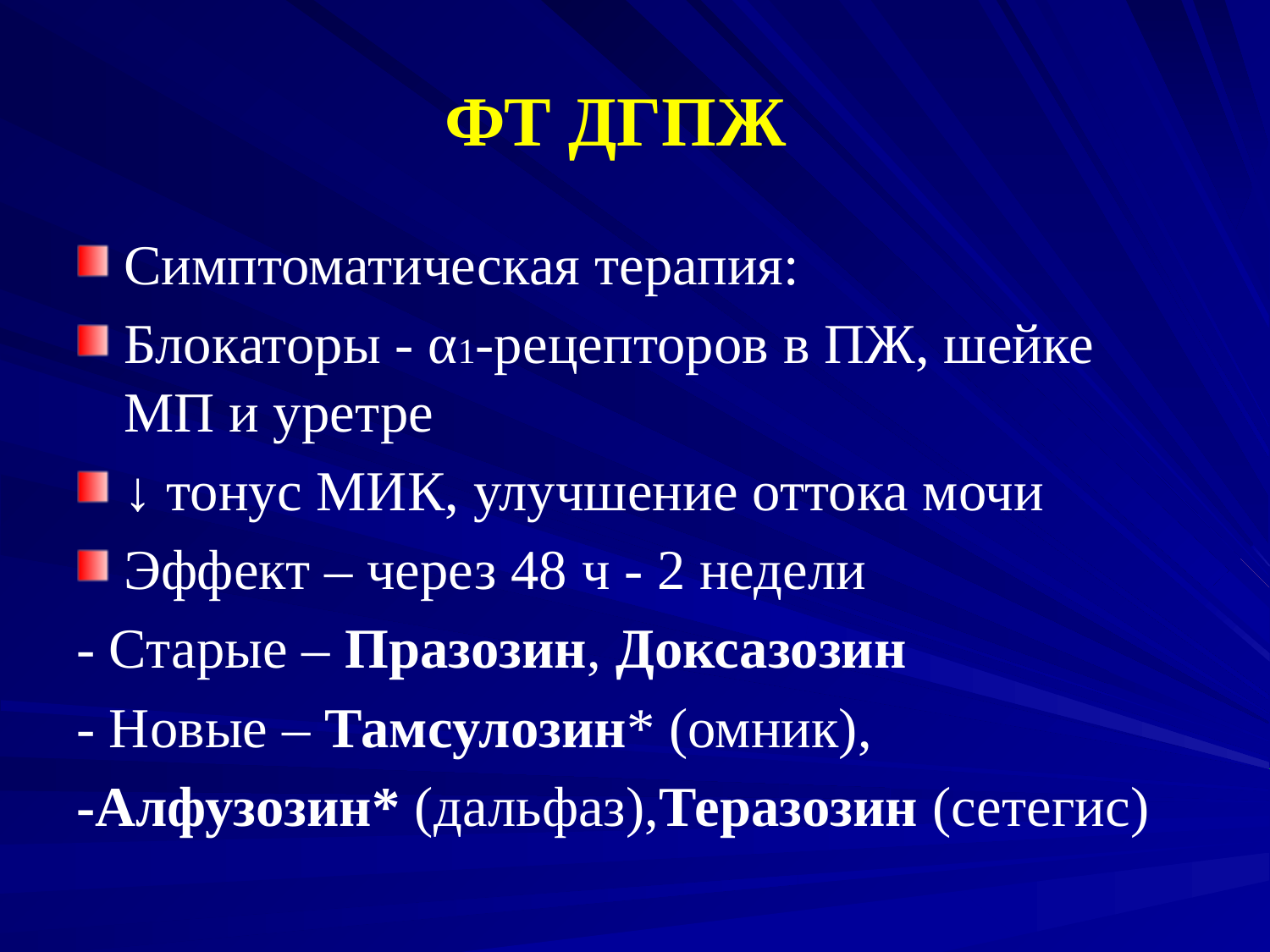

# ФТ ДГПЖ
Симптоматическая терапия:
Блокаторы - α1-рецепторов в ПЖ, шейке МП и уретре
↓ тонус МИК, улучшение оттока мочи
Эффект – через 48 ч - 2 недели
- Старые – Празозин, Доксазозин
- Новые – Тамсулозин* (омник),
-Алфузозин* (дальфаз),Теразозин (сетегис)